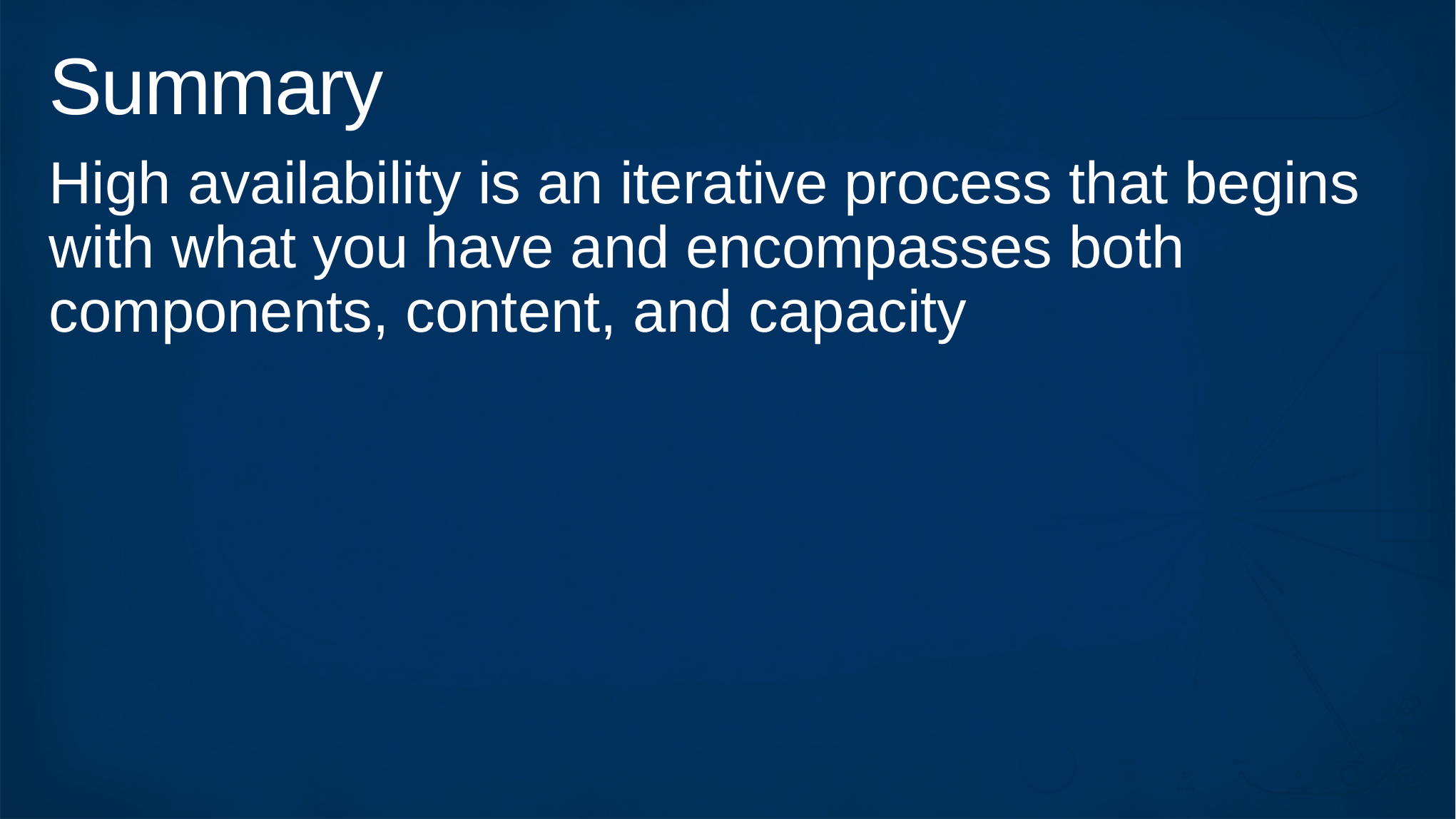

# Summary
High availability is an iterative process that begins with what you have and encompasses both components, content, and capacity